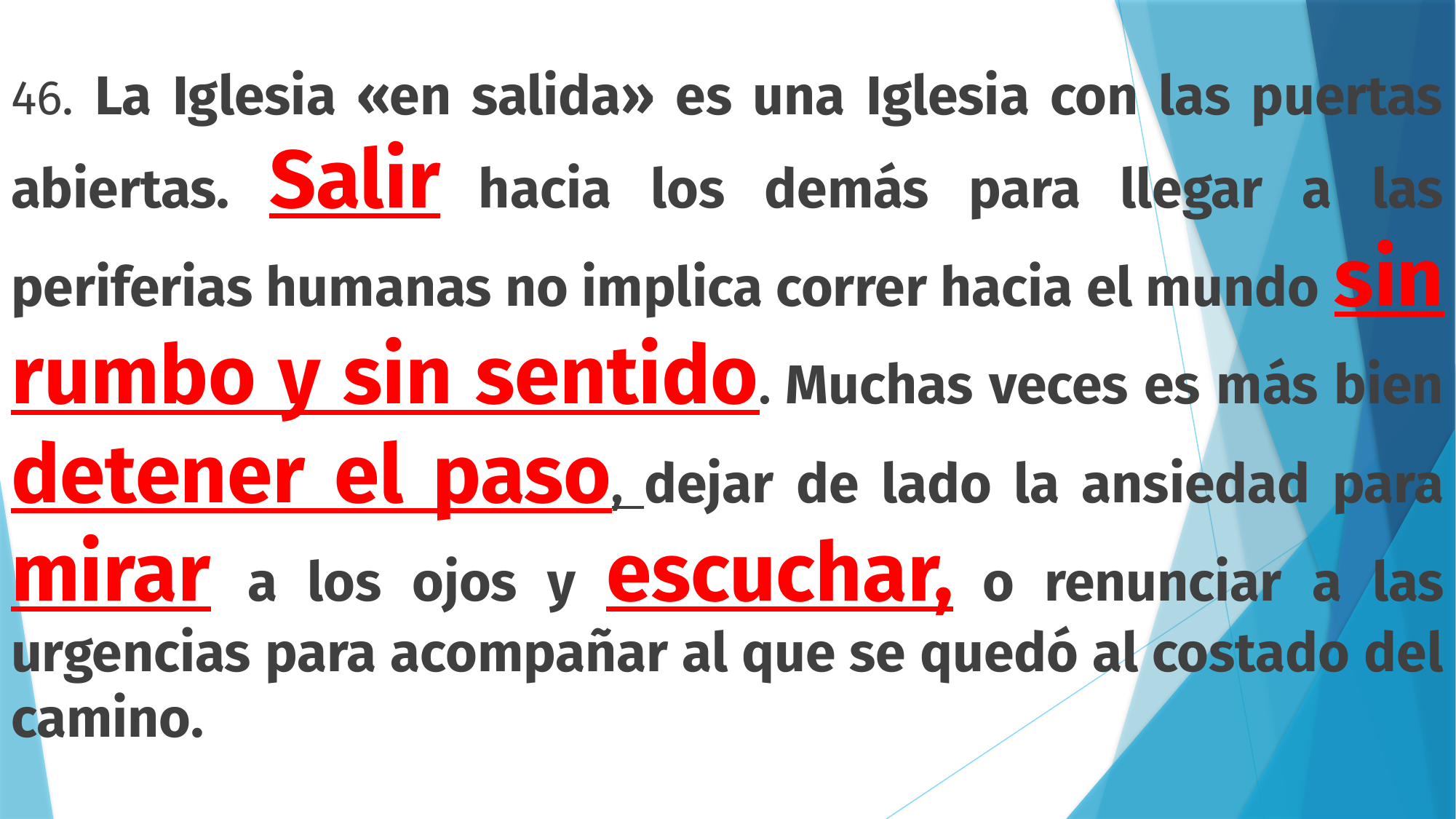

46. La Iglesia «en salida» es una Iglesia con las puertas abiertas. Salir hacia los demás para llegar a las periferias humanas no implica correr hacia el mundo sin rumbo y sin sentido. Muchas veces es más bien detener el paso, dejar de lado la ansiedad para mirar a los ojos y escuchar, o renunciar a las urgencias para acompañar al que se quedó al costado del camino.